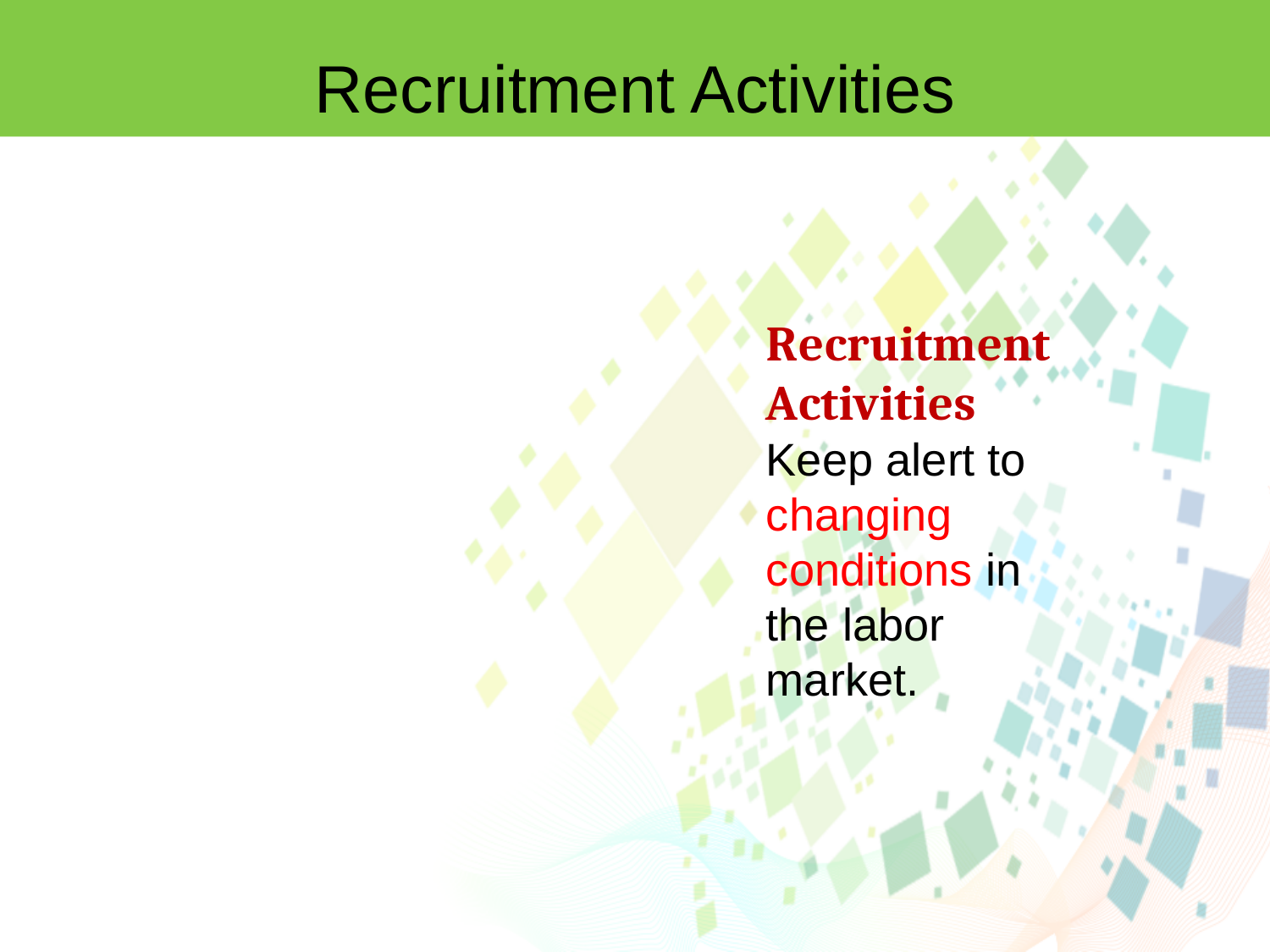

Recruitment Activities

Recruitment Activities
Keep alert to changing conditions in the labor market.